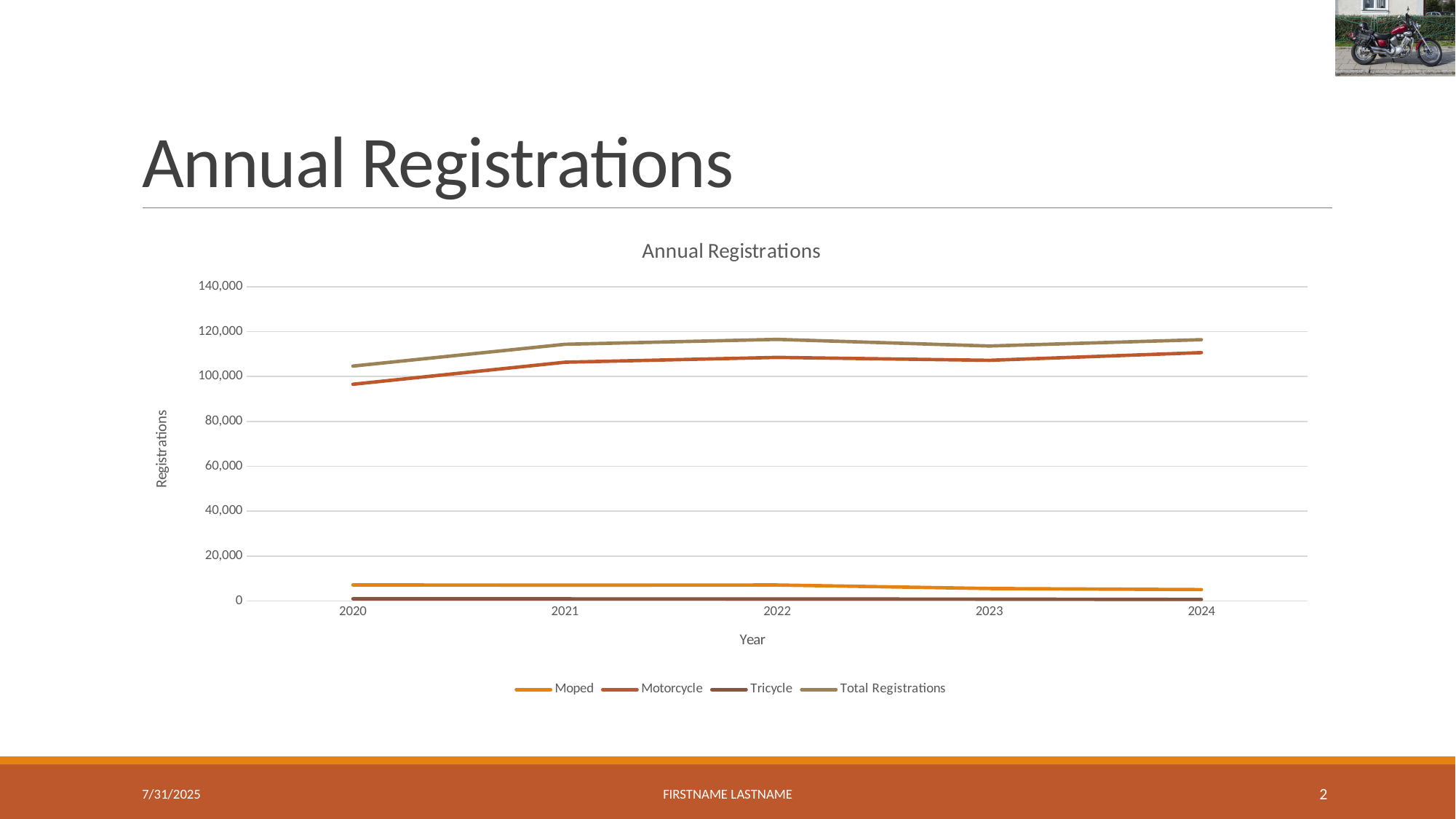

# Annual Registrations

### Chart: Annual Registrations

| Category | Moped | Motorcycle | Tricycle | Total Registrations |
|---|---|---|---|---|
| 2020 | 7126.0 | 96539.0 | 974.0 | 104639.0 |
| 2021 | 7054.0 | 106355.0 | 945.0 | 114354.0 |
| 2022 | 7123.0 | 108510.0 | 901.0 | 116534.0 |
| 2023 | 5535.0 | 107214.0 | 840.0 | 113589.0 |
| 2024 | 5070.0 | 110644.0 | 685.0 | 116399.0 |
7/31/2025
Firstname Lastname
2